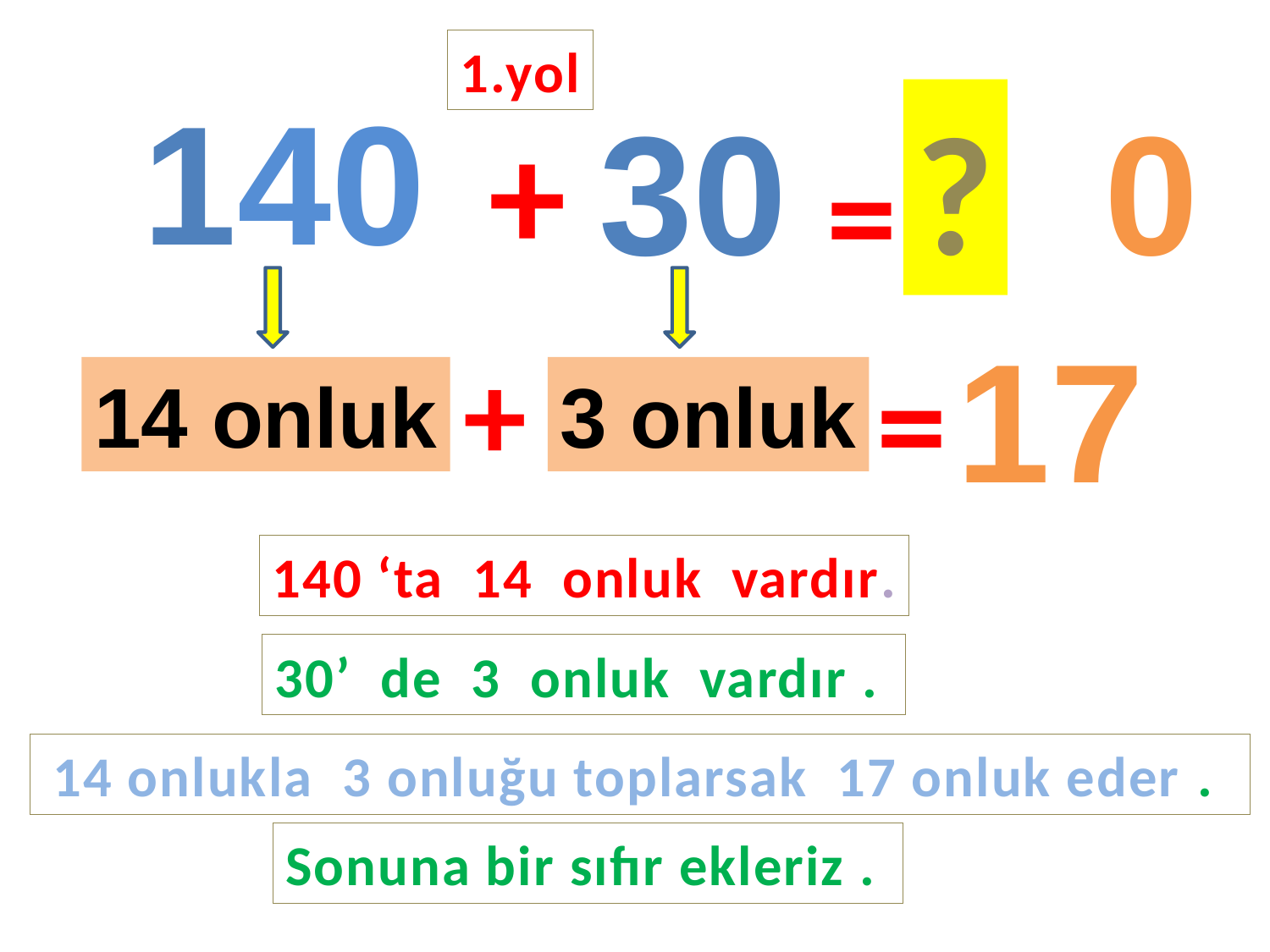

1.yol
140
30
?
0
+
=

17
+
=
14 onluk
3 onluk
140 ‘ta  14  onluk  vardır.
30’  de  3  onluk  vardır .
14 onlukla  3 onluğu toplarsak  17 onluk eder .
Sonuna bir sıfır ekleriz .